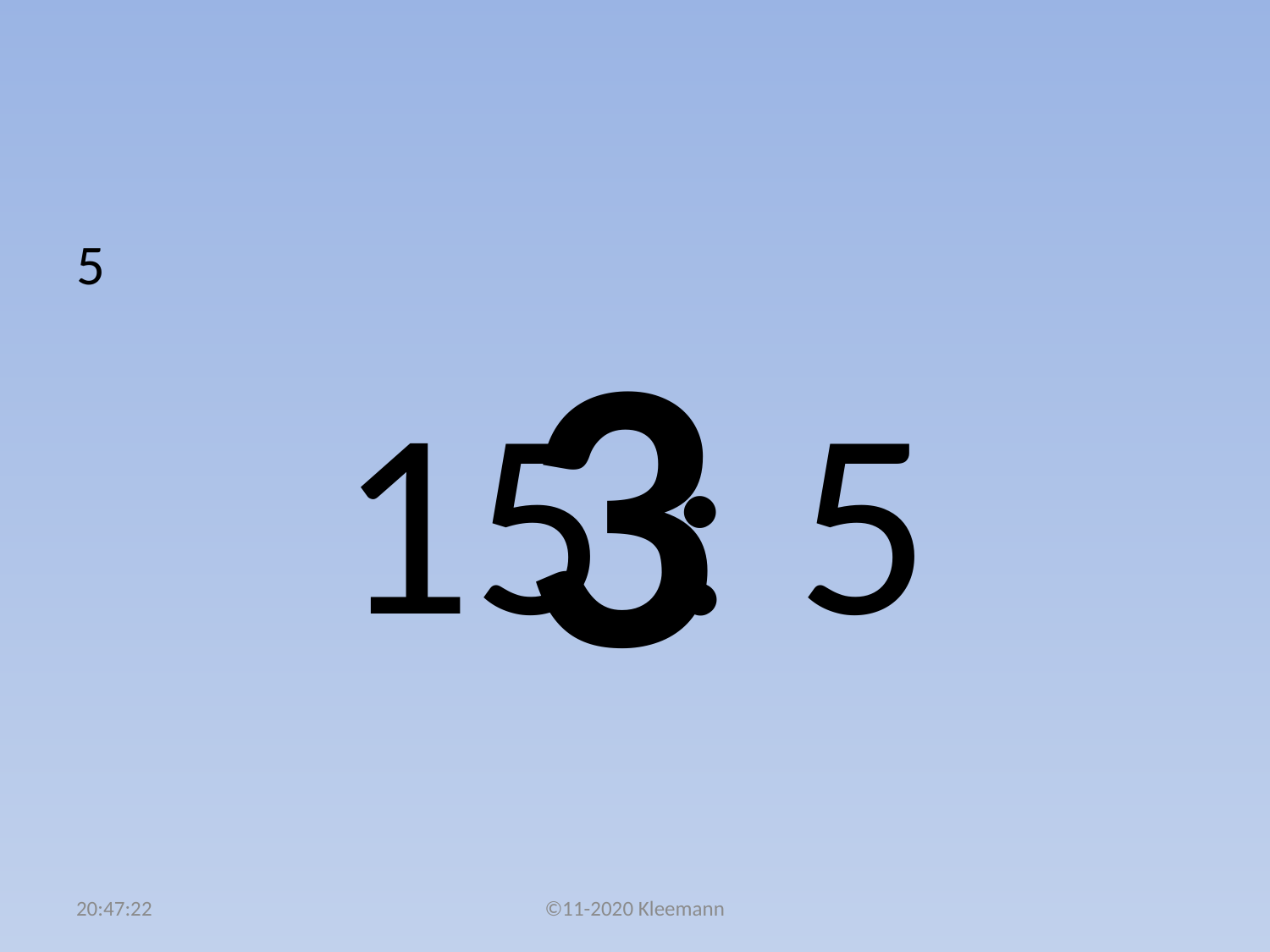

#
5
15 : 5
3
20:47:22
©11-2020 Kleemann